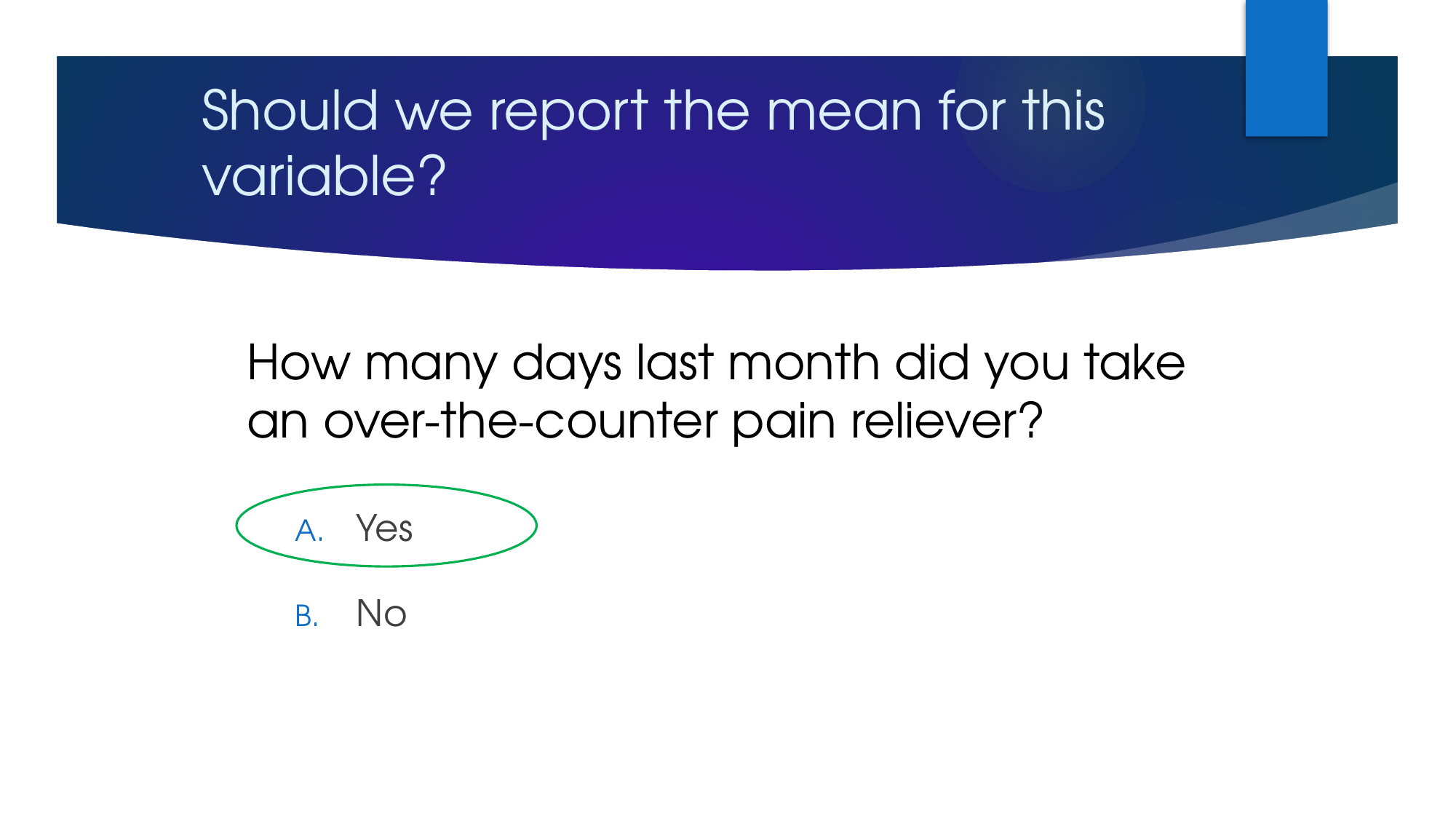

# Should we report the mean for this variable?
How many days last month did you take an over-the-counter pain reliever?
Yes
No